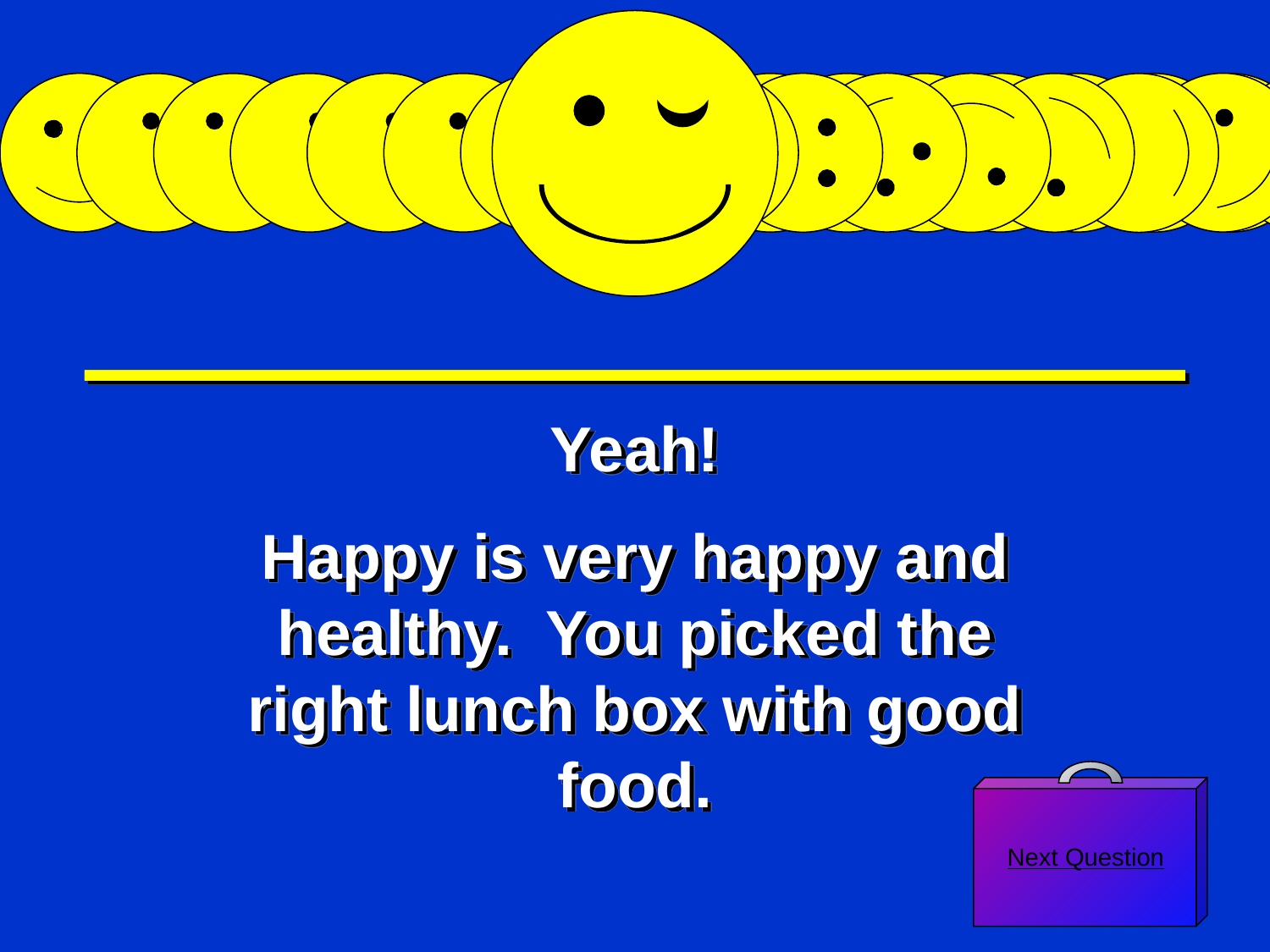

Yeah!
Happy is very happy and healthy.  You picked the right lunch box with good food.
Next Question
# Good Answer 6